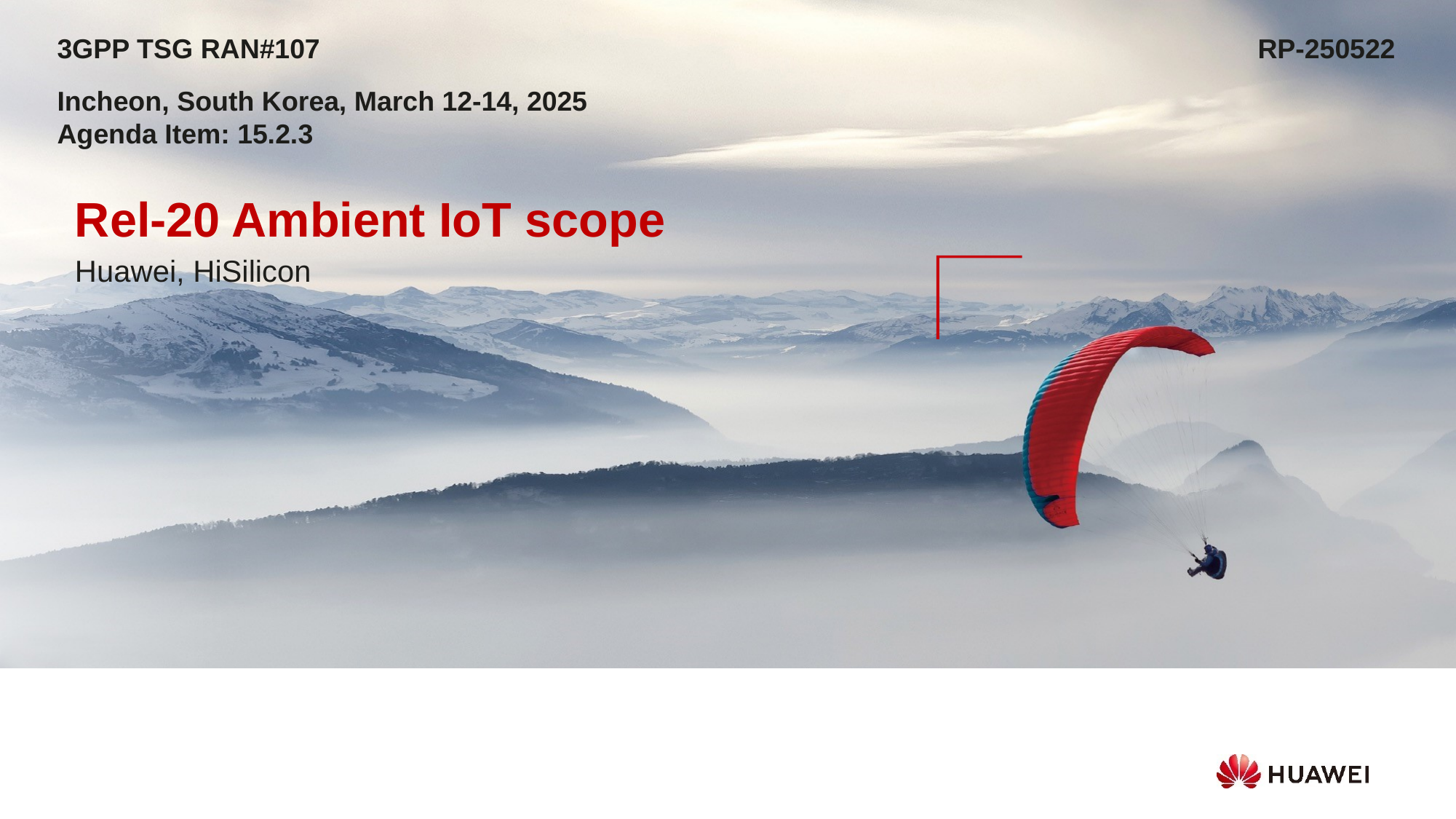

3GPP TSG RAN#107									RP-250522

Incheon, South Korea, March 12-14, 2025
Agenda Item: 15.2.3
Rel-20 Ambient IoT scope
Huawei, HiSilicon